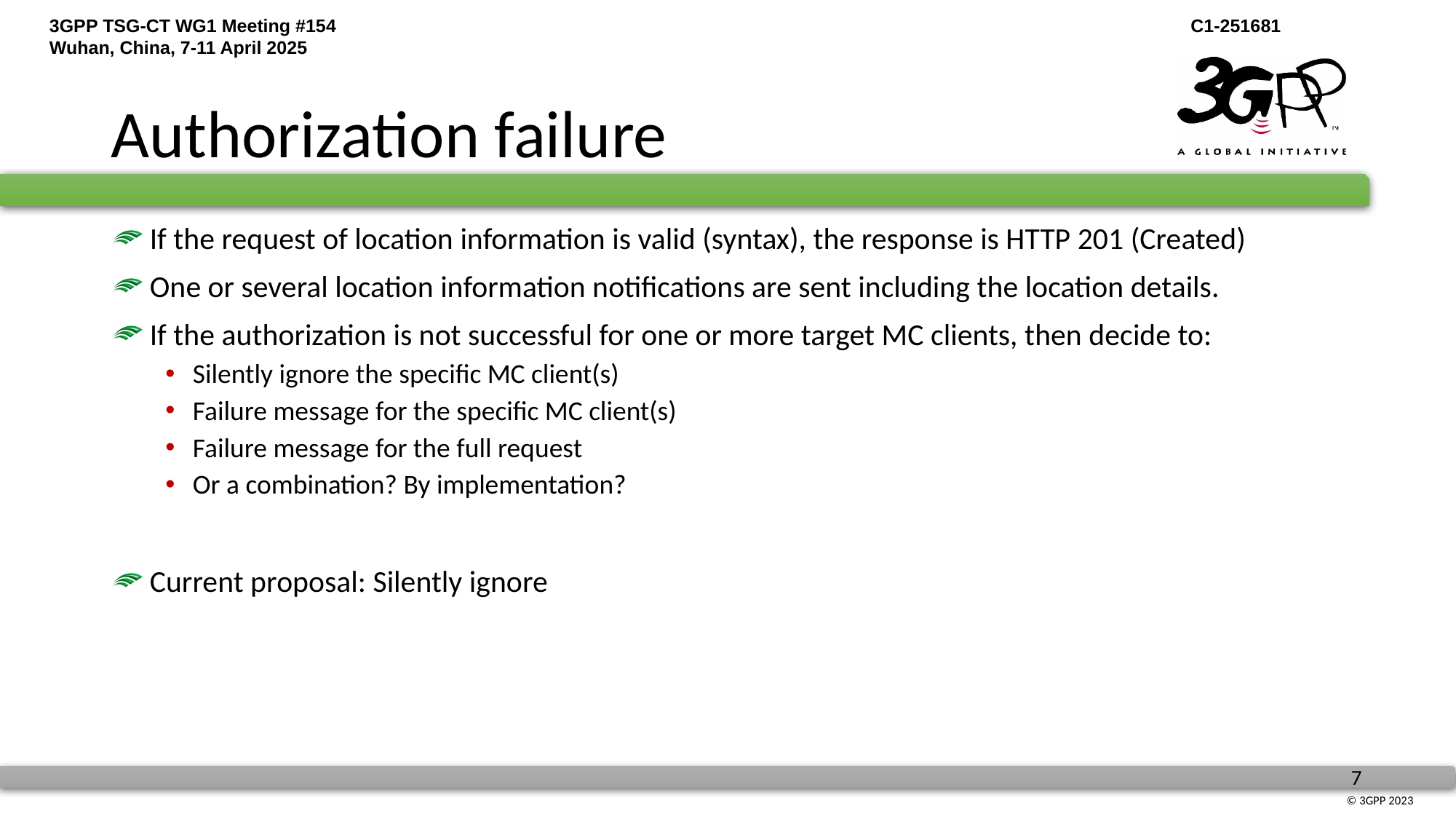

# Authorization failure
 If the request of location information is valid (syntax), the response is HTTP 201 (Created)
 One or several location information notifications are sent including the location details.
 If the authorization is not successful for one or more target MC clients, then decide to:
Silently ignore the specific MC client(s)
Failure message for the specific MC client(s)
Failure message for the full request
Or a combination? By implementation?

 Current proposal: Silently ignore